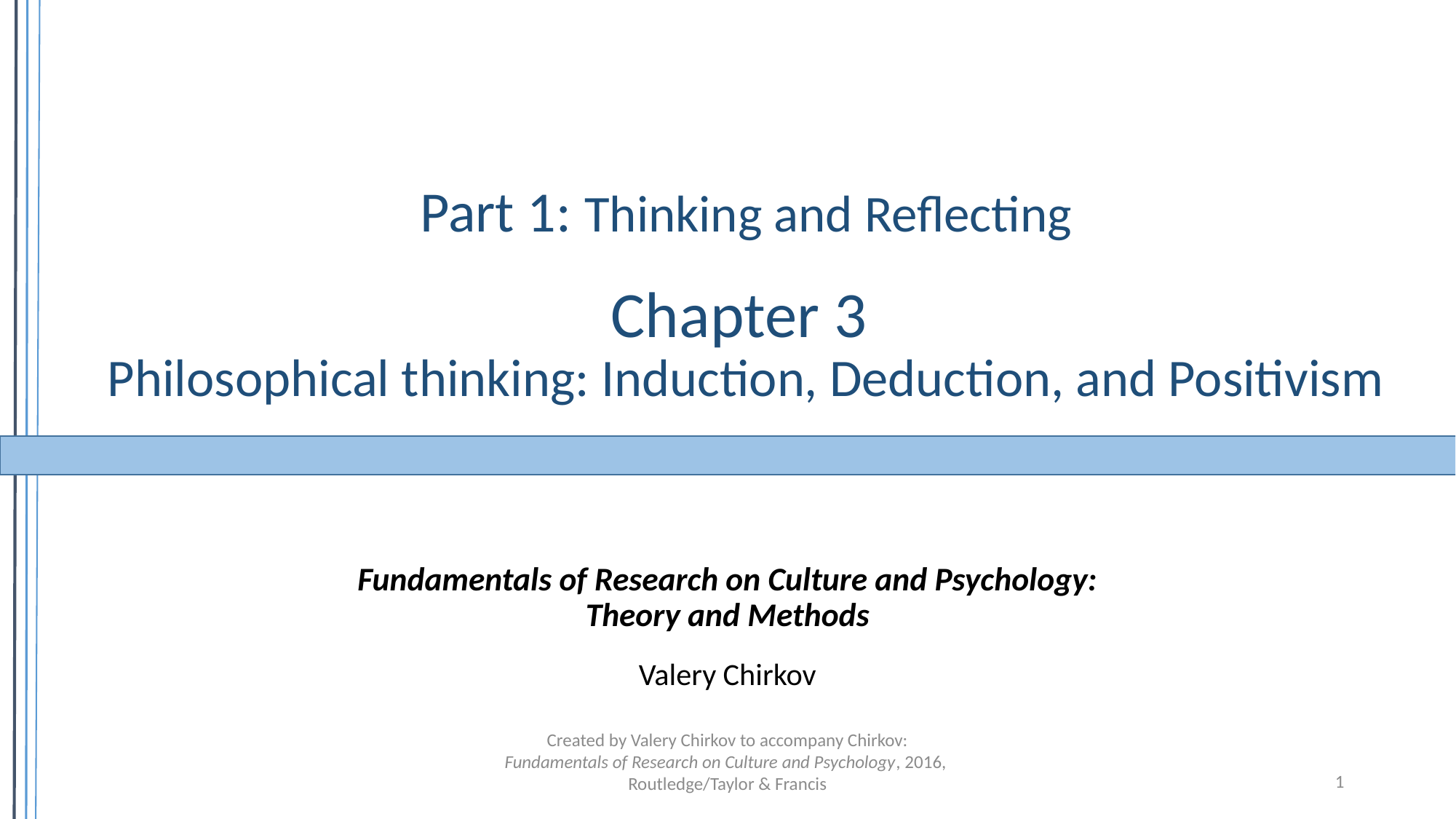

# Part 1: Thinking and Reflecting Chapter 3 Philosophical thinking: Induction, Deduction, and Positivism
Fundamentals of Research on Culture and Psychology:
Theory and Methods
Valery Chirkov
Created by Valery Chirkov to accompany Chirkov: Fundamentals of Research on Culture and Psychology, 2016,
Routledge/Taylor & Francis
1